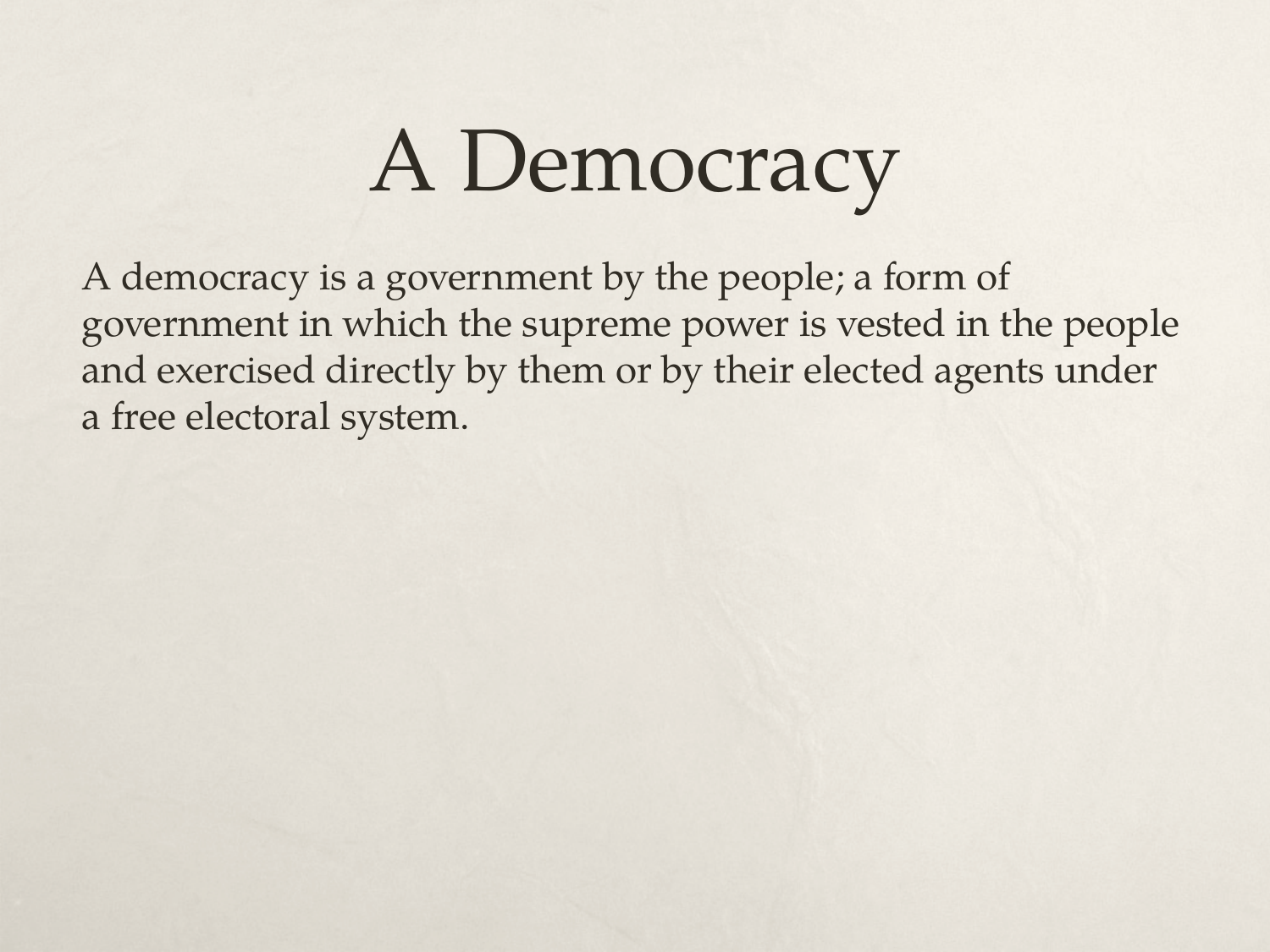

# A Democracy
A democracy is a government by the people; a form of government in which the supreme power is vested in the people and exercised directly by them or by their elected agents under a free electoral system.